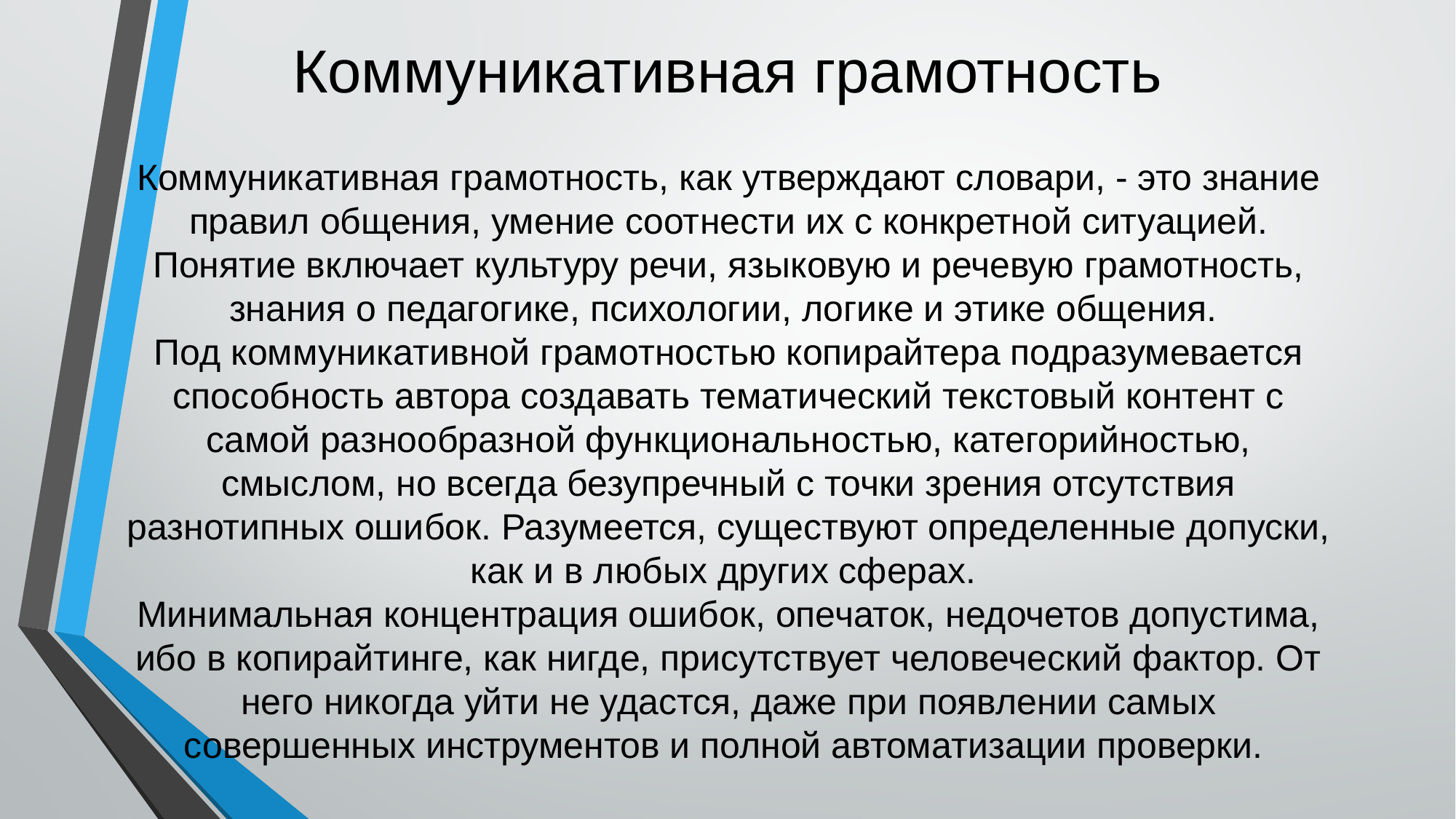

# Коммуникативная грамотность
Коммуникативная грамотность, как утверждают словари, - это знание правил общения, умение соотнести их с конкретной ситуацией. Понятие включает культуру речи, языковую и речевую грамотность, знания о педагогике, психологии, логике и этике общения. 
Под коммуникативной грамотностью копирайтера подразумевается способность автора создавать тематический текстовый контент с самой разнообразной функциональностью, категорийностью, смыслом, но всегда безупречный с точки зрения отсутствия разнотипных ошибок. Разумеется, существуют определенные допуски, как и в любых других сферах. 
Минимальная концентрация ошибок, опечаток, недочетов допустима, ибо в копирайтинге, как нигде, присутствует человеческий фактор. От него никогда уйти не удастся, даже при появлении самых совершенных инструментов и полной автоматизации проверки.